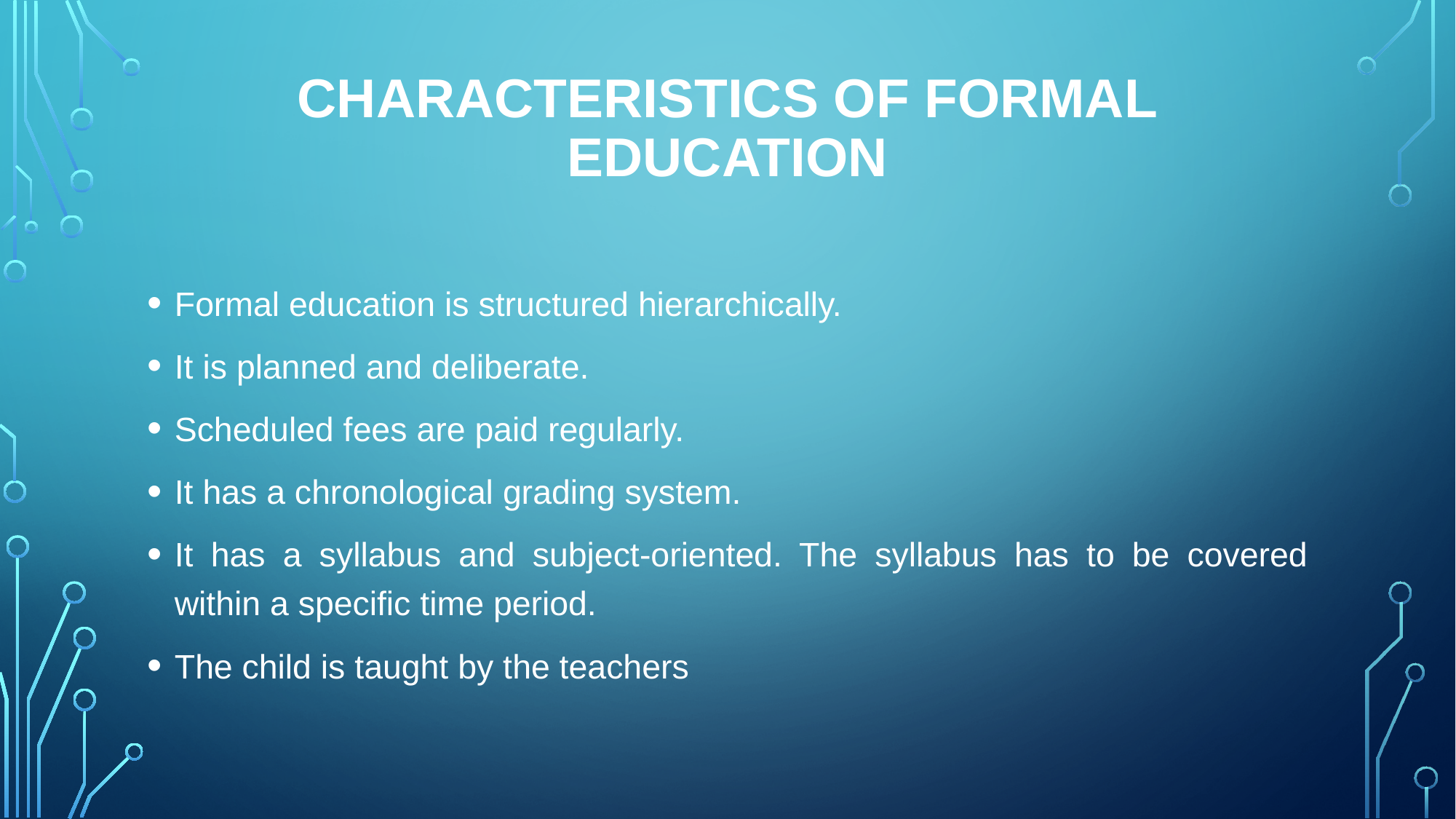

# Characteristics of formal education
Formal education is structured hierarchically.
It is planned and deliberate.
Scheduled fees are paid regularly.
It has a chronological grading system.
It has a syllabus and subject-oriented. The syllabus has to be covered within a specific time period.
The child is taught by the teachers